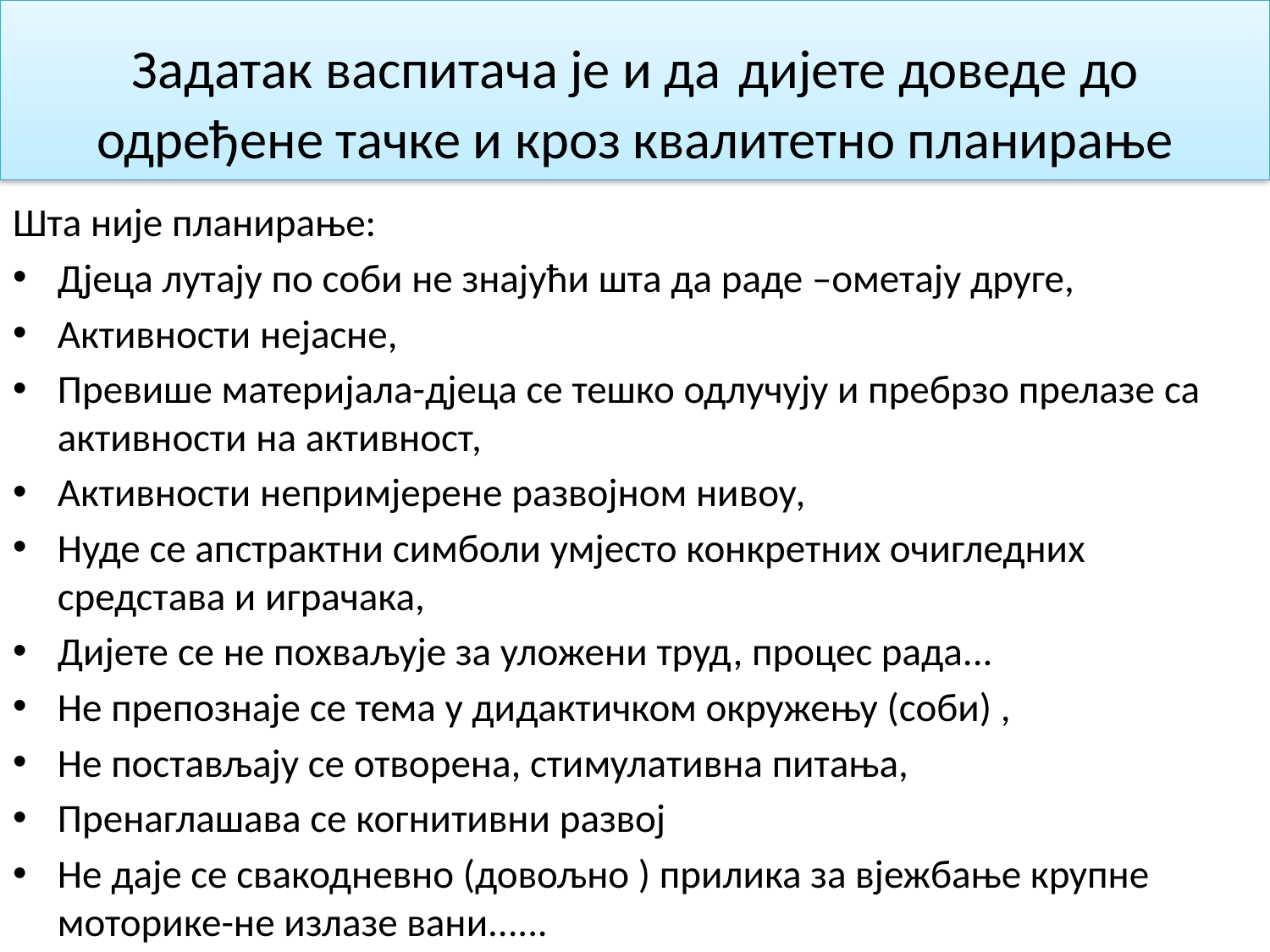

# Задатак васпитача је и да дијете доведе до одређене тачке и кроз квалитетно планирање
Шта није планирање:
Дјеца лутају по соби не знајући шта да раде –ометају друге,
Активности нејасне,
Превише материјала-дјеца се тешко одлучују и пребрзо прелазе са активности на активност,
Активности непримјерене развојном нивоу,
Нуде се апстрактни симболи умјесто конкретних очигледних средстава и играчака,
Дијете се не похваљује за уложени труд, процес рада...
Не препознаје се тема у дидактичком окружењу (соби) ,
Не постављају се отворена, стимулативна питања,
Пренаглашава се когнитивни развој
Не даје се свакодневно (довољно ) прилика за вјежбање крупне моторике-не излазе вани......